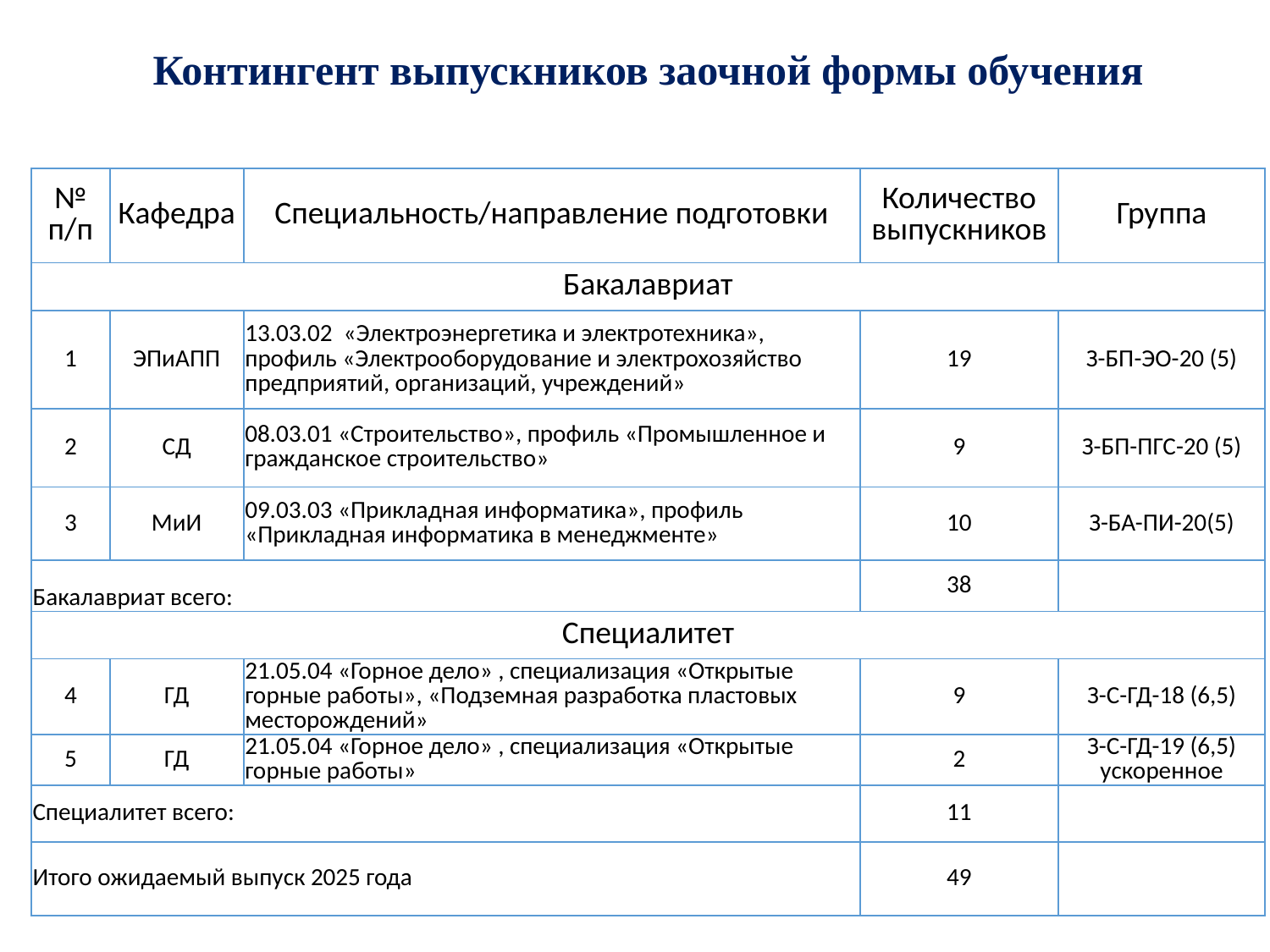

# Контингент выпускников заочной формы обучения
| № п/п | Кафедра | Специальность/направление подготовки | Количество выпускников | Группа |
| --- | --- | --- | --- | --- |
| Бакалавриат |  |  |  |  |
| 1 | ЭПиАПП | 13.03.02 «Электроэнергетика и электротехника», профиль «Электрооборудование и электрохозяйство предприятий, организаций, учреждений» | 19 | З-БП-ЭО-20 (5) |
| 2 | СД | 08.03.01 «Строительство», профиль «Промышленное и гражданское строительство» | 9 | З-БП-ПГС-20 (5) |
| 3 | МиИ | 09.03.03 «Прикладная информатика», профиль «Прикладная информатика в менеджменте» | 10 | З-БА-ПИ-20(5) |
| Бакалавриат всего: |  |  | 38 |  |
| Специалитет |  |  |  |  |
| 4 | ГД | 21.05.04 «Горное дело» , специализация «Открытые горные работы», «Подземная разработка пластовых месторождений» | 9 | З-С-ГД-18 (6,5) |
| 5 | ГД | 21.05.04 «Горное дело» , специализация «Открытые горные работы» | 2 | З-С-ГД-19 (6,5) ускоренное |
| Специалитет всего: |  |  | 11 |  |
| Итого ожидаемый выпуск 2025 года |  |  | 49 |  |